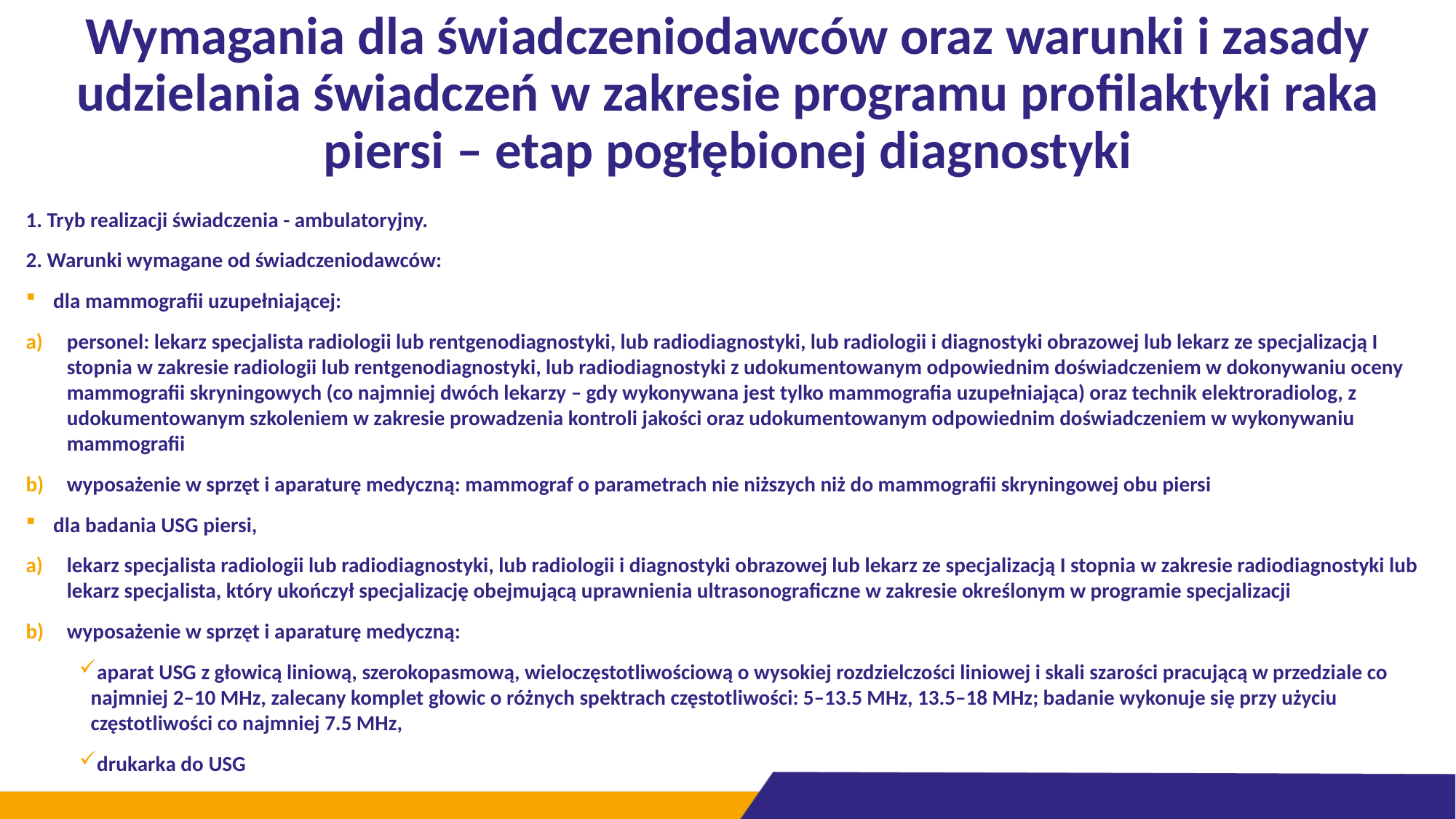

# Wymagania dla świadczeniodawców oraz warunki i zasady udzielania świadczeń w zakresie programu profilaktyki raka piersi – etap pogłębionej diagnostyki
1. Tryb realizacji świadczenia - ambulatoryjny.
2. Warunki wymagane od świadczeniodawców:
dla mammografii uzupełniającej:
personel: lekarz specjalista radiologii lub rentgenodiagnostyki, lub radiodiagnostyki, lub radiologii i diagnostyki obrazowej lub lekarz ze specjalizacją I stopnia w zakresie radiologii lub rentgenodiagnostyki, lub radiodiagnostyki z udokumentowanym odpowiednim doświadczeniem w dokonywaniu oceny mammografii skryningowych (co najmniej dwóch lekarzy – gdy wykonywana jest tylko mammografia uzupełniająca) oraz technik elektroradiolog, z udokumentowanym szkoleniem w zakresie prowadzenia kontroli jakości oraz udokumentowanym odpowiednim doświadczeniem w wykonywaniu mammografii
wyposażenie w sprzęt i aparaturę medyczną: mammograf o parametrach nie niższych niż do mammografii skryningowej obu piersi
dla badania USG piersi,
lekarz specjalista radiologii lub radiodiagnostyki, lub radiologii i diagnostyki obrazowej lub lekarz ze specjalizacją I stopnia w zakresie radiodiagnostyki lub lekarz specjalista, który ukończył specjalizację obejmującą uprawnienia ultrasonograficzne w zakresie określonym w programie specjalizacji
wyposażenie w sprzęt i aparaturę medyczną:
aparat USG z głowicą liniową, szerokopasmową, wieloczęstotliwościową o wysokiej rozdzielczości liniowej i skali szarości pracującą w przedziale co najmniej 2–10 MHz, zalecany komplet głowic o różnych spektrach częstotliwości: 5–13.5 MHz, 13.5–18 MHz; badanie wykonuje się przy użyciu częstotliwości co najmniej 7.5 MHz,
drukarka do USG